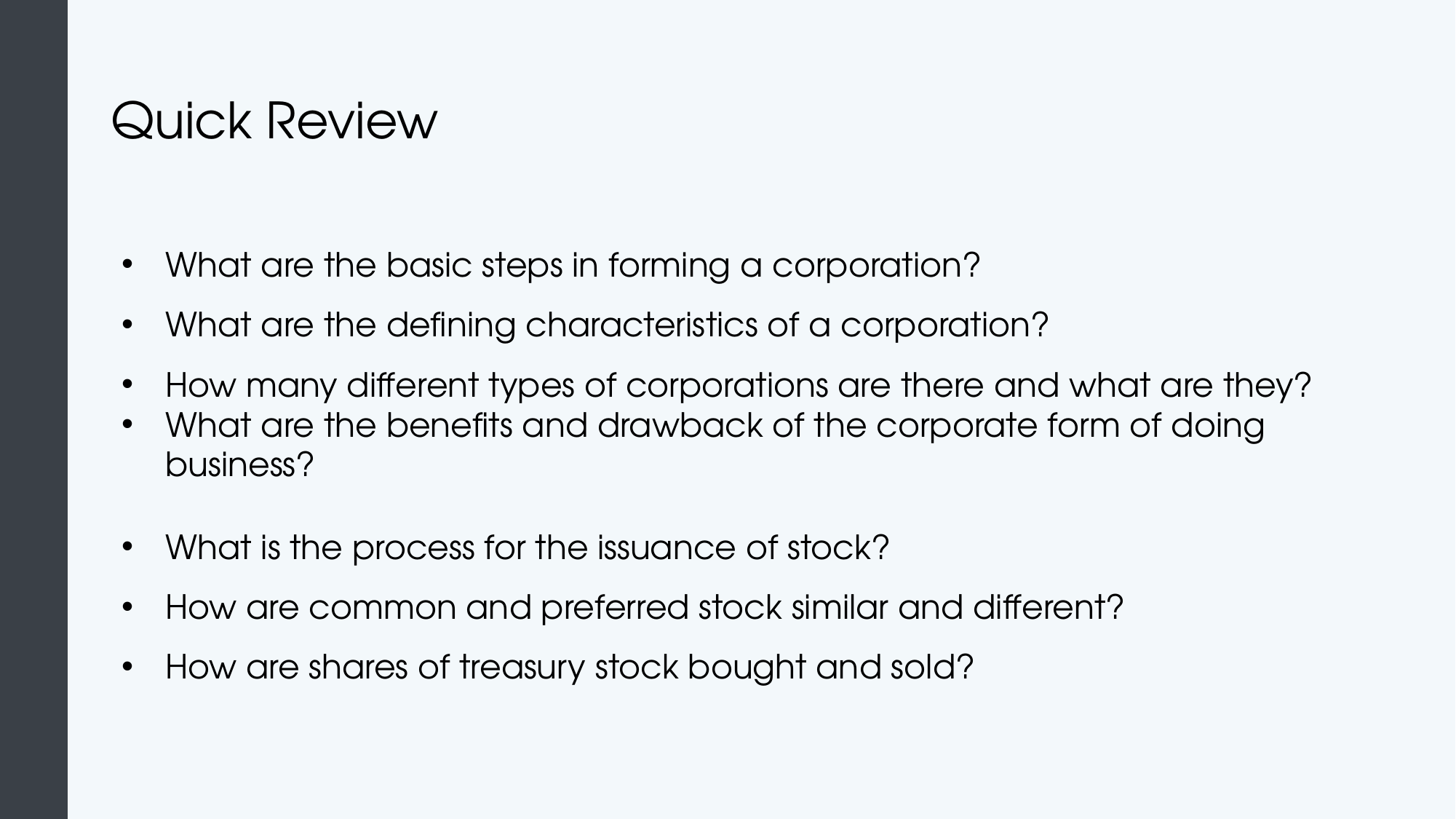

# Quick Review
What are the basic steps in forming a corporation?
What are the defining characteristics of a corporation?
How many different types of corporations are there and what are they?
What are the benefits and drawback of the corporate form of doing business?

What is the process for the issuance of stock?
How are common and preferred stock similar and different?
How are shares of treasury stock bought and sold?